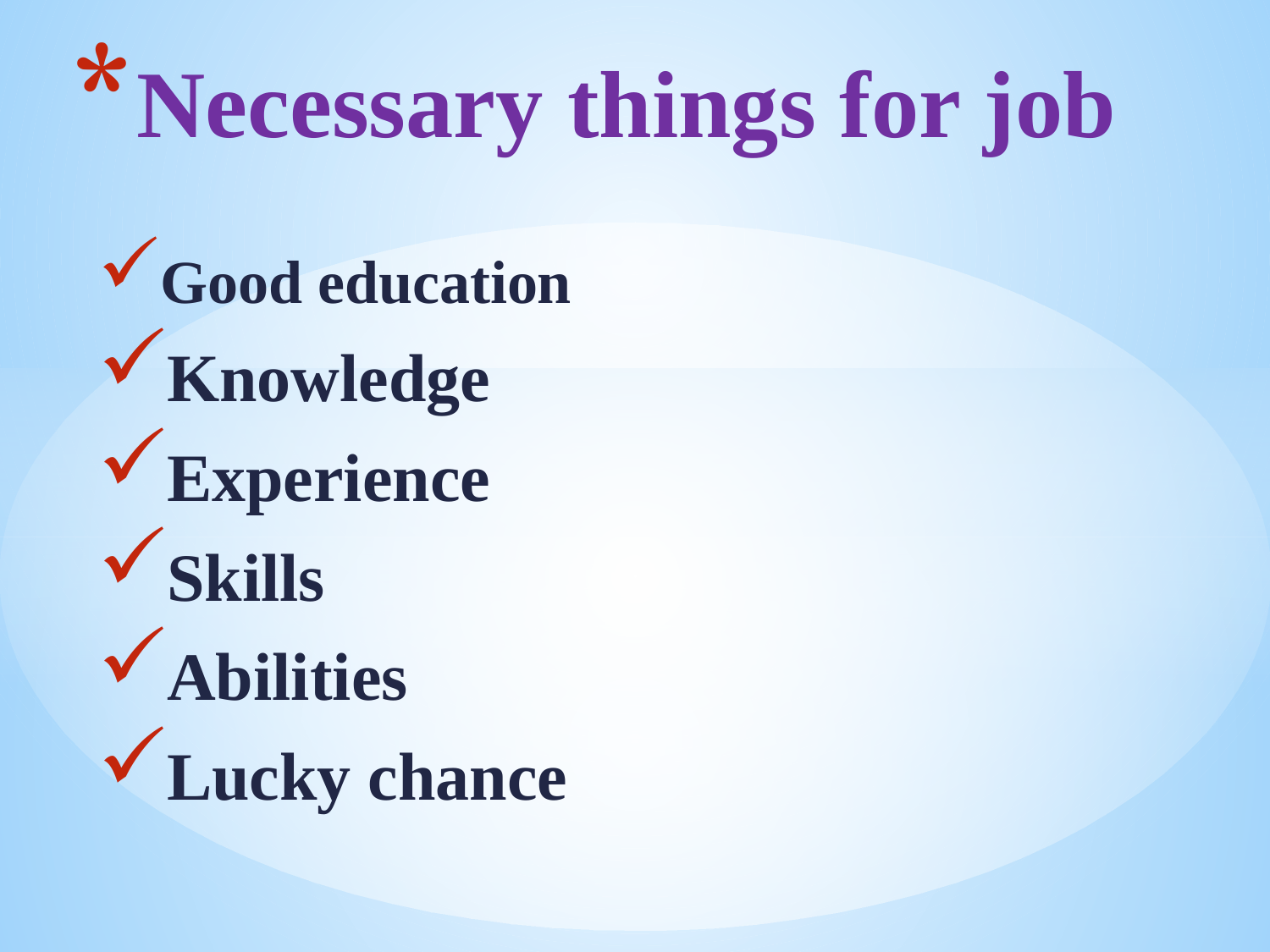

# Necessary things for job
Good education
Knowledge
Experience
Skills
Abilities
Lucky chance